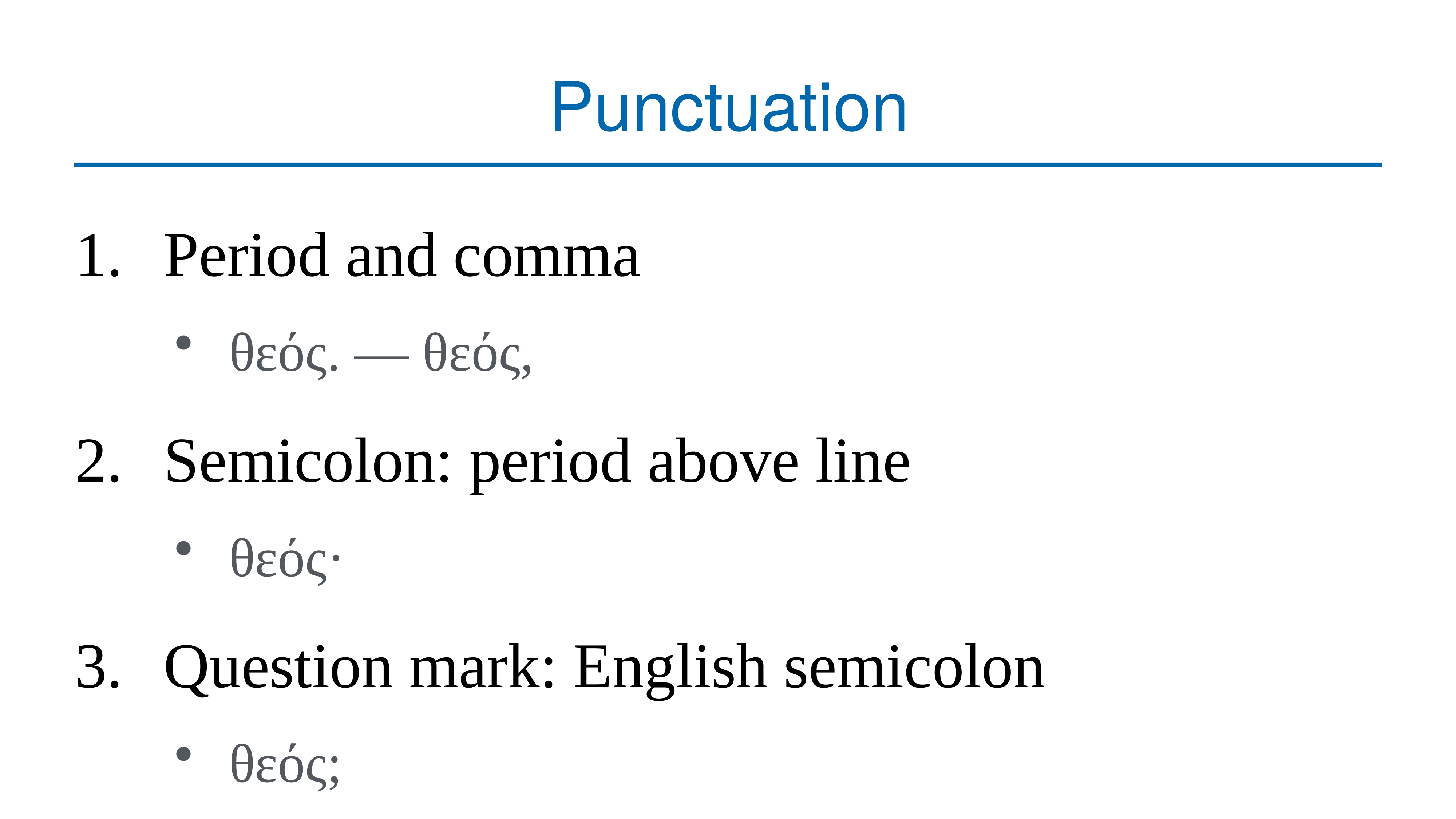

# Punctuation
Period and comma
θεός. — θεός,
Semicolon: period above line
θεός·
Question mark: English semicolon
θεός;